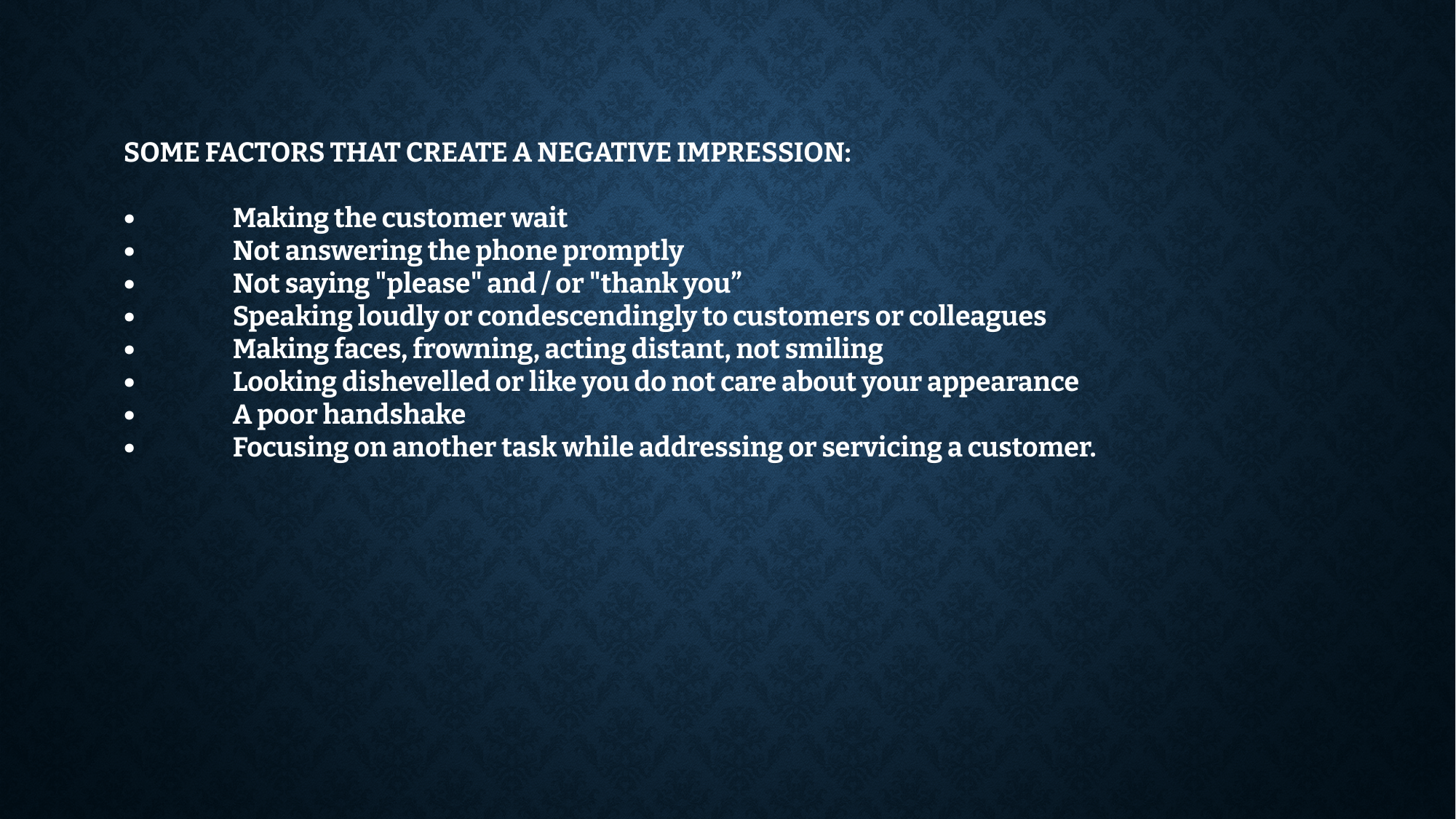

SOME FACTORS THAT CREATE A NEGATIVE IMPRESSION:

•	Making the customer wait
•	Not answering the phone promptly
•	Not saying "please" and / or "thank you”
•	Speaking loudly or condescendingly to customers or colleagues
•	Making faces, frowning, acting distant, not smiling
•	Looking dishevelled or like you do not care about your appearance
•	A poor handshake
•	Focusing on another task while addressing or servicing a customer.